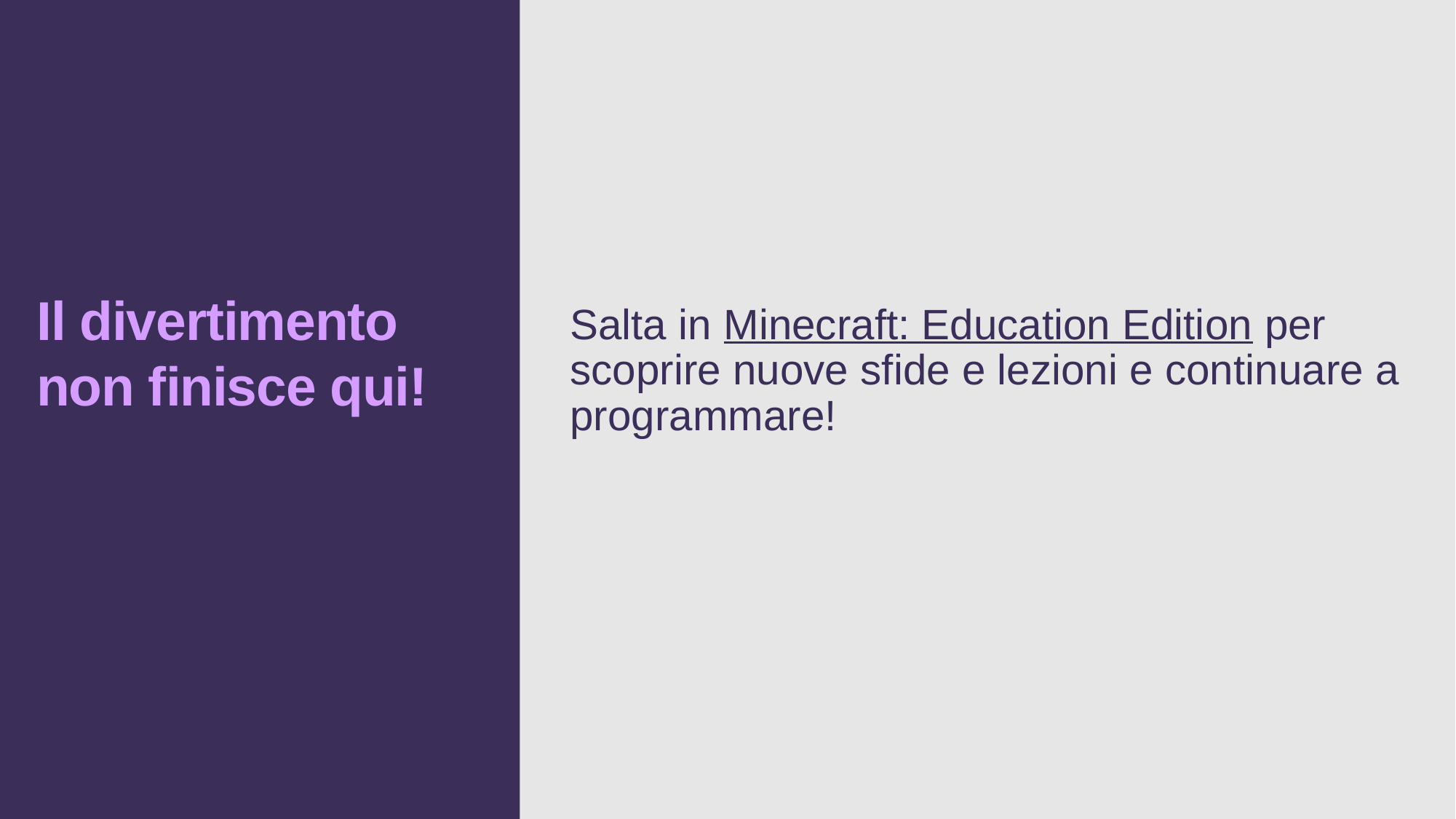

Salta in Minecraft: Education Edition per scoprire nuove sfide e lezioni e continuare a programmare!

# Il divertimento non finisce qui!